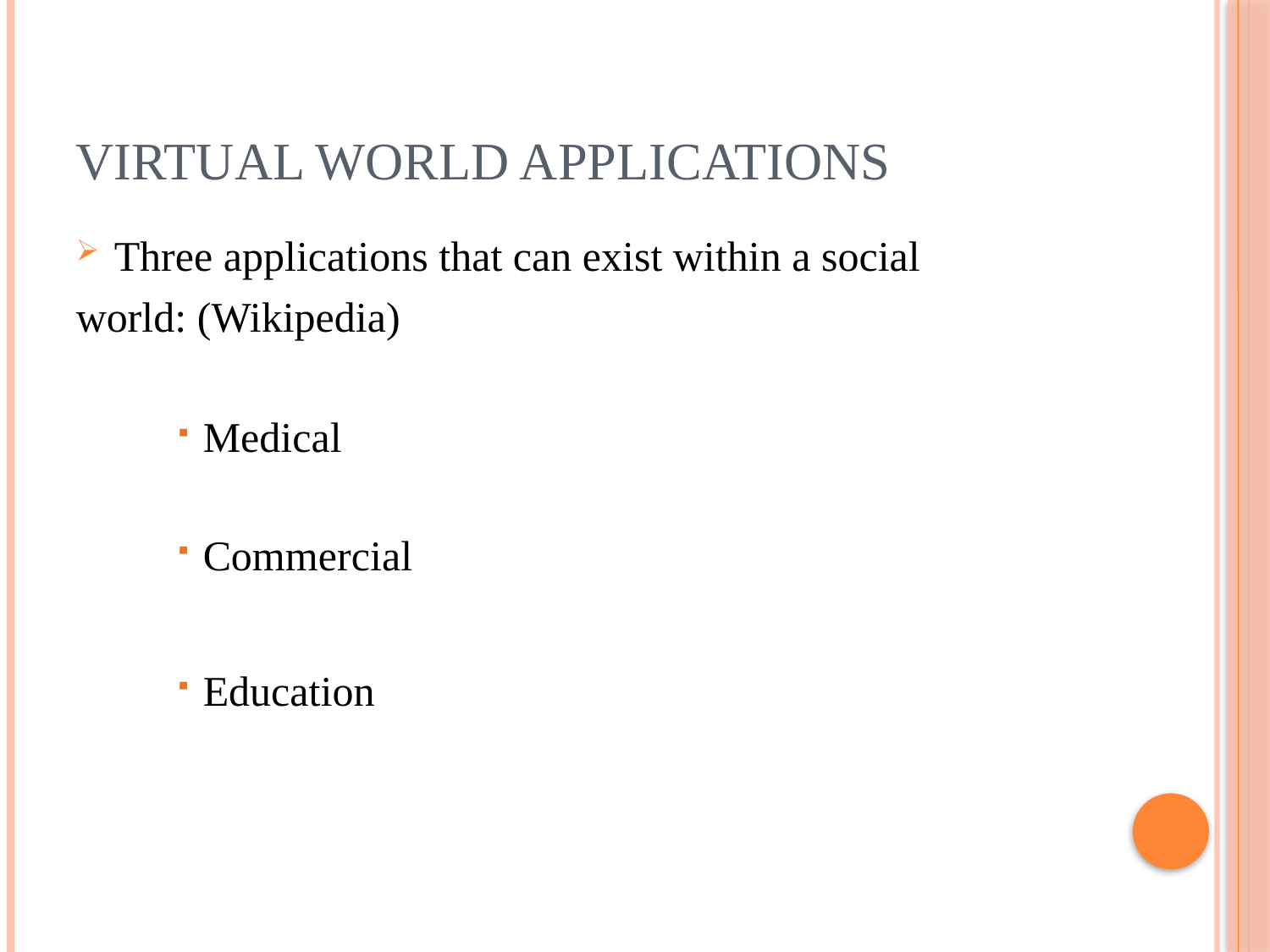

# Virtual World Applications
Three applications that can exist within a social
world: (Wikipedia)

Medical

Commercial

Education